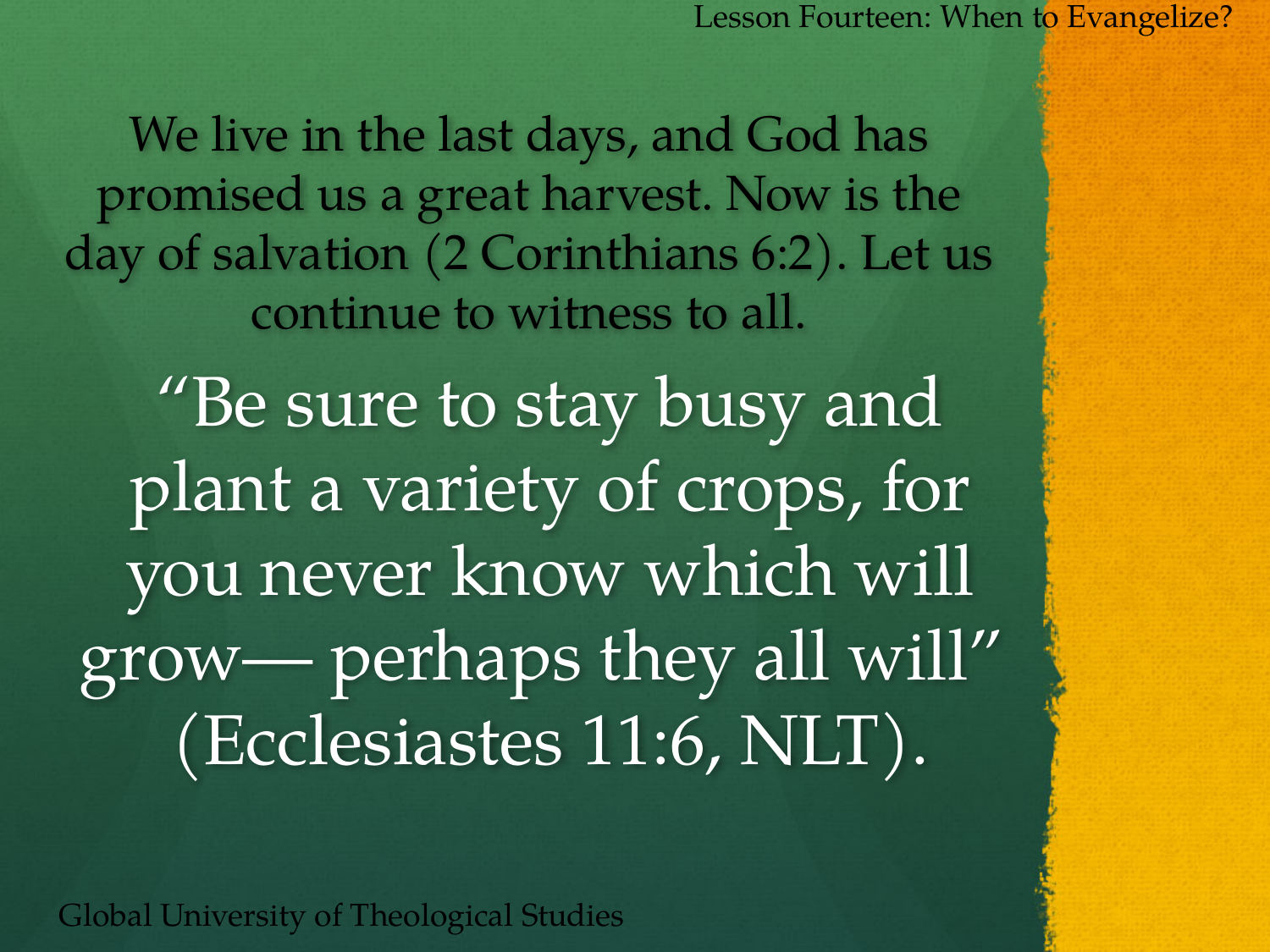

Lesson Fourteen: When to Evangelize?

We live in the last days, and God has promised us a great harvest. Now is the day of salvation (2 Corinthians 6:2). Let us continue to witness to all.
“Be sure to stay busy and plant a variety of crops, for you never know which will grow— perhaps they all will”
(Ecclesiastes 11:6, NLT).
Global University of Theological Studies